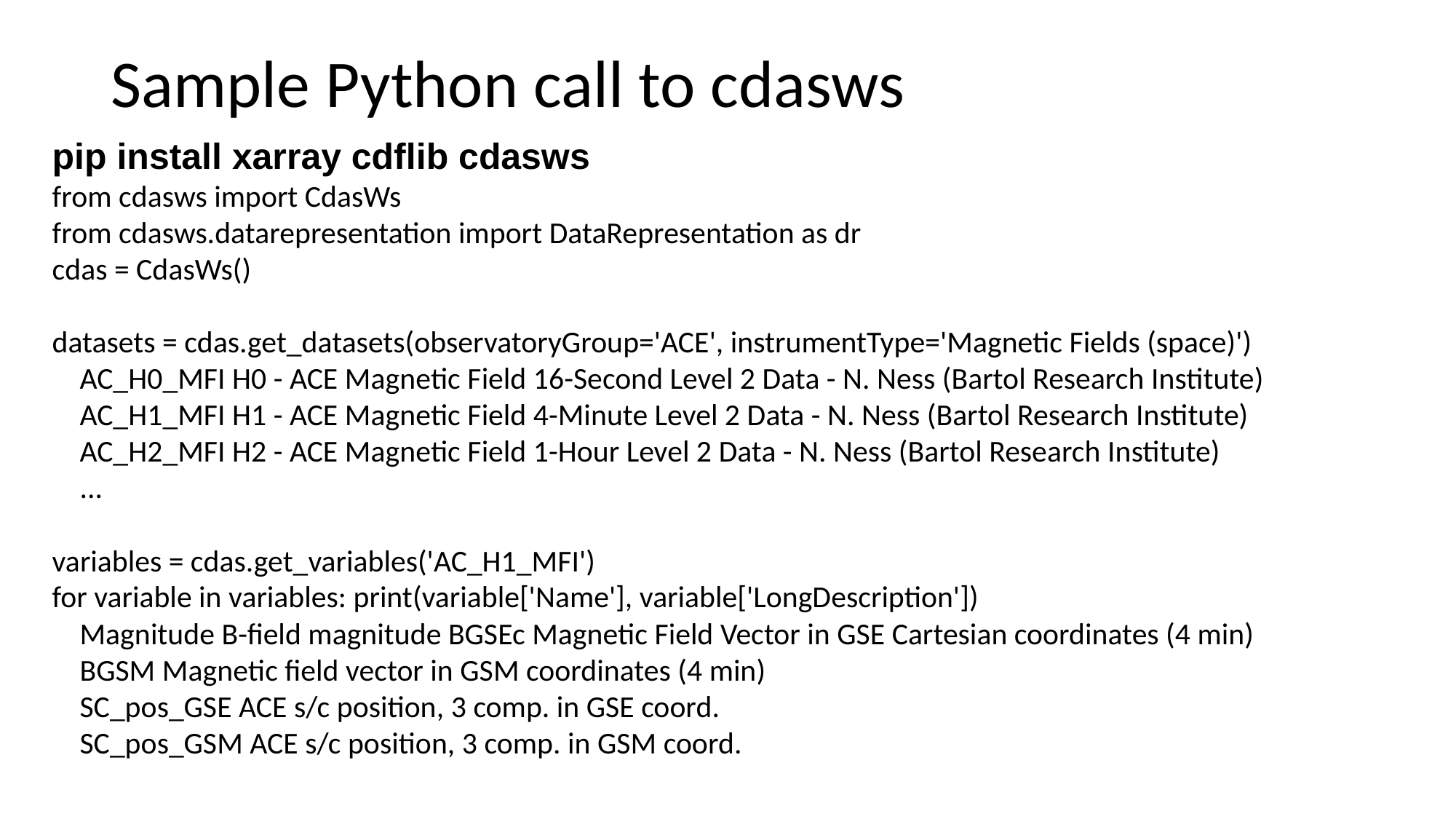

# Sample Python call to cdasws
pip install xarray cdflib cdasws
from cdasws import CdasWs
from cdasws.datarepresentation import DataRepresentation as dr
cdas = CdasWs()

datasets = cdas.get_datasets(observatoryGroup='ACE', instrumentType='Magnetic Fields (space)')
    AC_H0_MFI H0 - ACE Magnetic Field 16-Second Level 2 Data - N. Ness (Bartol Research Institute)
    AC_H1_MFI H1 - ACE Magnetic Field 4-Minute Level 2 Data - N. Ness (Bartol Research Institute)
    AC_H2_MFI H2 - ACE Magnetic Field 1-Hour Level 2 Data - N. Ness (Bartol Research Institute)
    ...

variables = cdas.get_variables('AC_H1_MFI')
for variable in variables: print(variable['Name'], variable['LongDescription'])
    Magnitude B-field magnitude BGSEc Magnetic Field Vector in GSE Cartesian coordinates (4 min)
    BGSM Magnetic field vector in GSM coordinates (4 min)
    SC_pos_GSE ACE s/c position, 3 comp. in GSE coord.
    SC_pos_GSM ACE s/c position, 3 comp. in GSM coord.